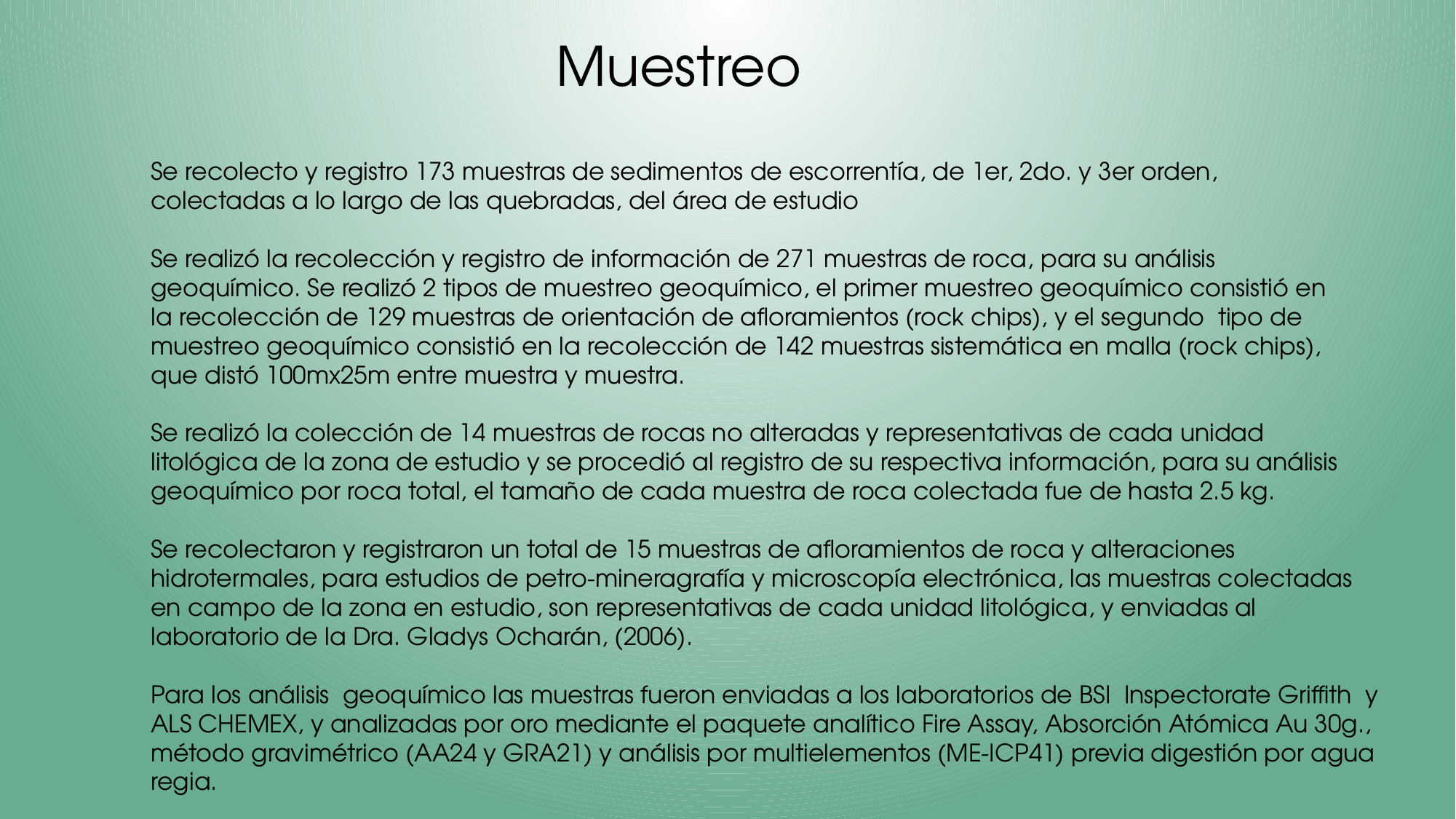

# Muestreo
Se recolecto y registro 173 muestras de sedimentos de escorrentía, de 1er, 2do. y 3er orden, colectadas a lo largo de las quebradas, del área de estudio

Se realizó la recolección y registro de información de 271 muestras de roca, para su análisis geoquímico. Se realizó 2 tipos de muestreo geoquímico, el primer muestreo geoquímico consistió en la recolección de 129 muestras de orientación de afloramientos (rock chips), y el segundo  tipo de muestreo geoquímico consistió en la recolección de 142 muestras sistemática en malla (rock chips), que distó 100mx25m entre muestra y muestra.

Se realizó la colección de 14 muestras de rocas no alteradas y representativas de cada unidad litológica de la zona de estudio y se procedió al registro de su respectiva información, para su análisis geoquímico por roca total, el tamaño de cada muestra de roca colectada fue de hasta 2.5 kg.
Se recolectaron y registraron un total de 15 muestras de afloramientos de roca y alteraciones hidrotermales, para estudios de petro-mineragrafía y microscopía electrónica, las muestras colectadas en campo de la zona en estudio, son representativas de cada unidad litológica, y enviadas al laboratorio de la Dra. Gladys Ocharán, (2006).

Para los análisis  geoquímico las muestras fueron enviadas a los laboratorios de BSI  Inspectorate Griffith  y ALS CHEMEX, y analizadas por oro mediante el paquete analítico Fire Assay, Absorción Atómica Au 30g., método gravimétrico (AA24 y GRA21) y análisis por multielementos (ME-ICP41) previa digestión por agua regia.